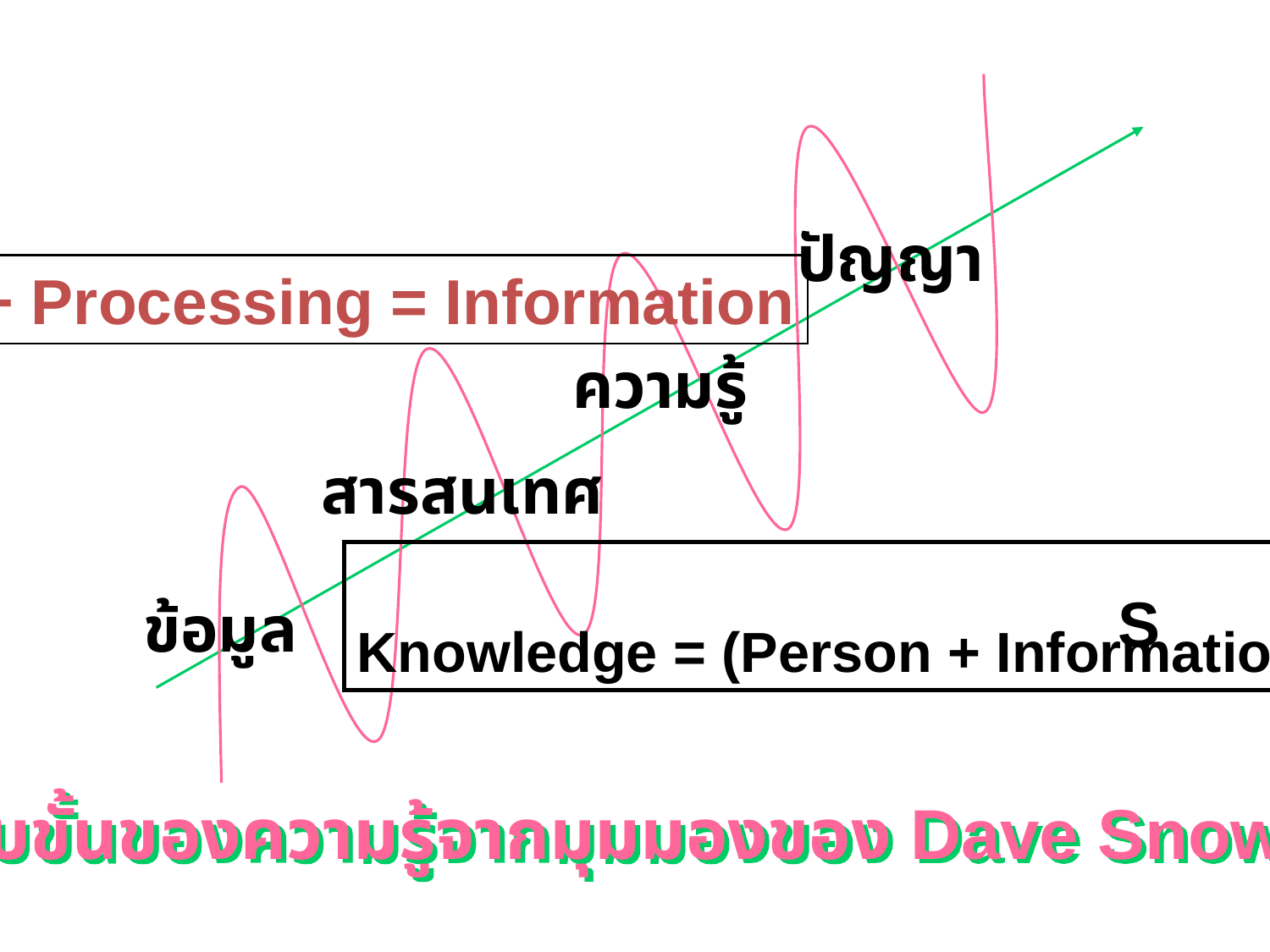

ปัญญา
Data + Processing = Information
ความรู้
สารสนเทศ

Knowledge = (Person + Information)
S
ข้อมูล
ลำดับขั้นของความรู้จากมุมมองของ Dave Snowden